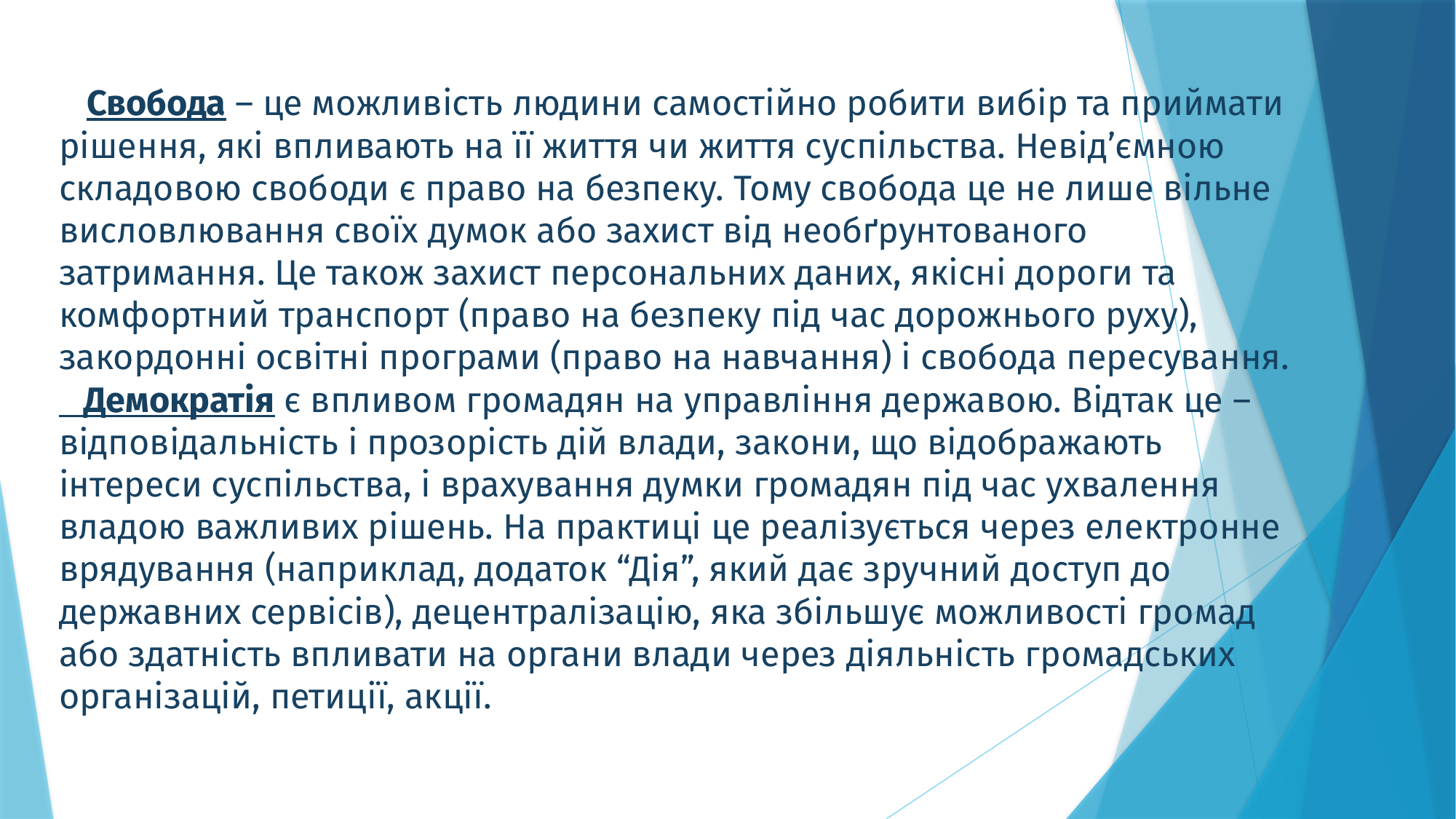

# Свобода – це можливість людини самостійно робити вибір та приймати рішення, які впливають на її життя чи життя суспільства. Невід’ємною складовою свободи є право на безпеку. Тому свобода це не лише вільне висловлювання своїх думок або захист від необґрунтованого затримання. Це також захист персональних даних, якісні дороги та комфортний транспорт (право на безпеку під час дорожнього руху), закордонні освітні програми (право на навчання) і свобода пересування. Демократія є впливом громадян на управління державою. Відтак це – відповідальність і прозорість дій влади, закони, що відображають інтереси суспільства, і врахування думки громадян під час ухвалення владою важливих рішень. На практиці це реалізується через електронне врядування (наприклад, додаток “Дія”, який дає зручний доступ до державних сервісів), децентралізацію, яка збільшує можливості громад або здатність впливати на органи влади через діяльність громадських організацій, петиції, акції.